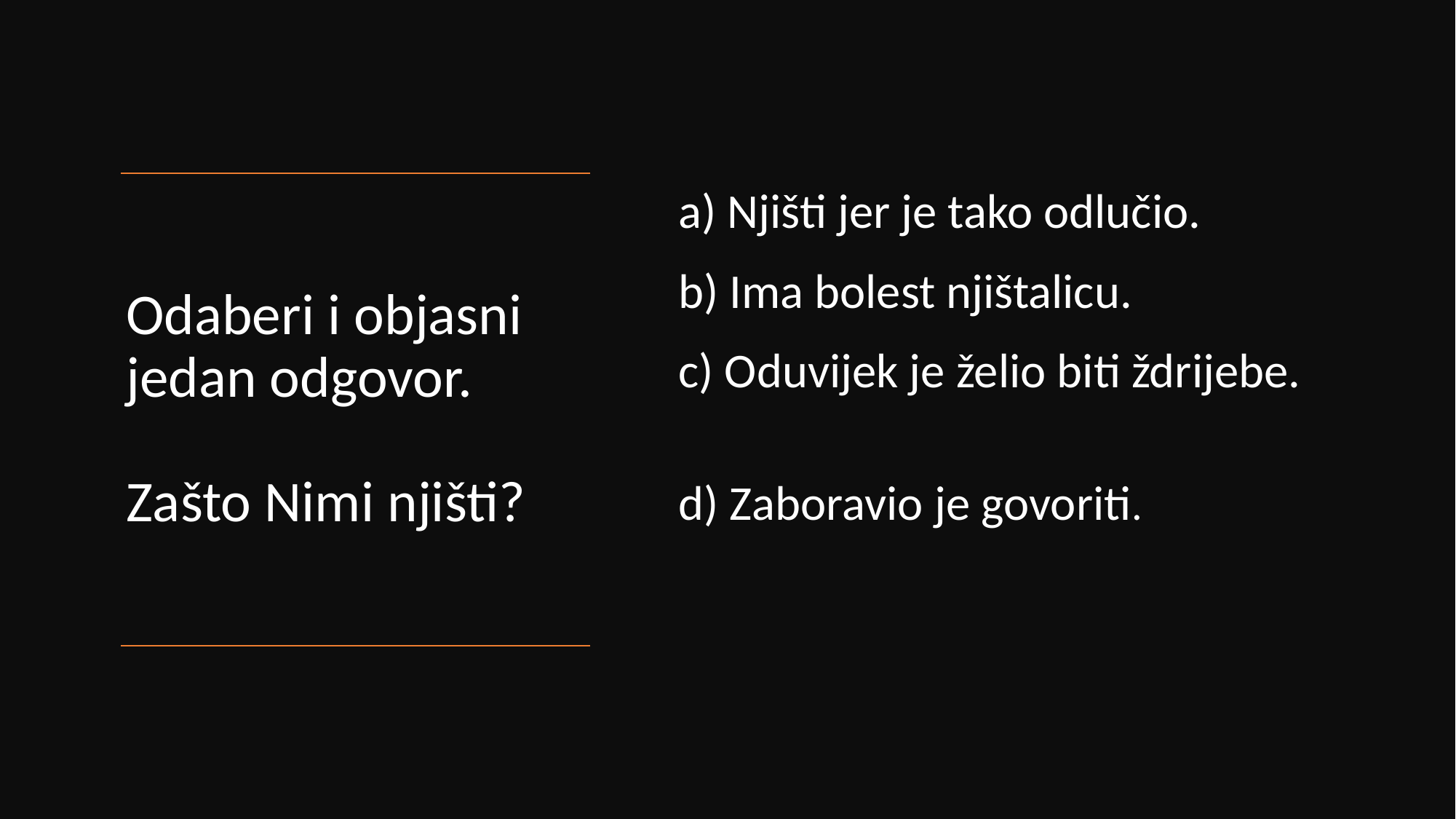

a) Njišti jer je tako odlučio.
b) Ima bolest njištalicu.
c) Oduvijek je želio biti ždrijebe.
d) Zaboravio je govoriti.

# Odaberi i objasni jedan odgovor. Zašto Nimi njišti?